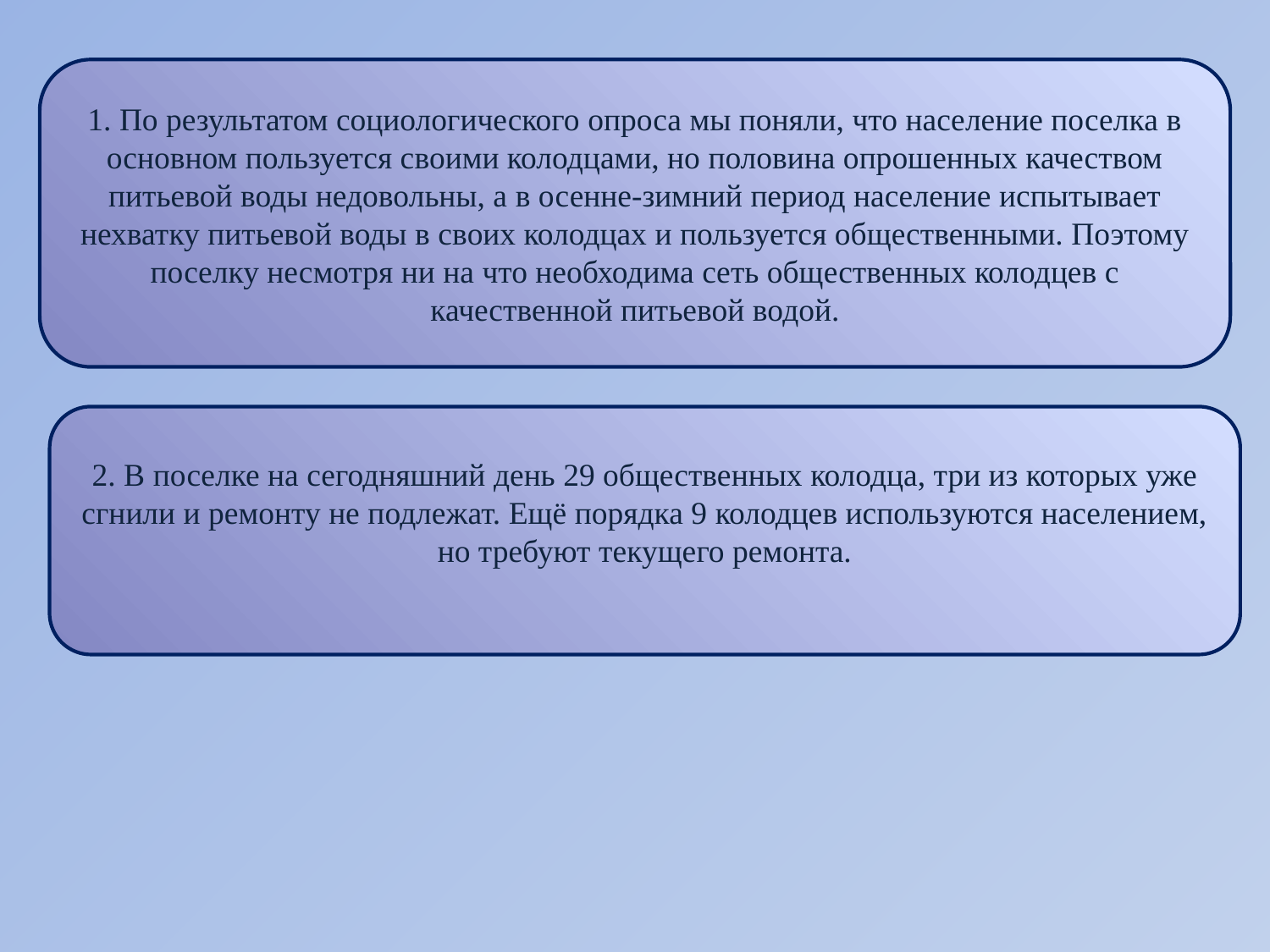

1. По результатом социологического опроса мы поняли, что население поселка в основном пользуется своими колодцами, но половина опрошенных качеством питьевой воды недовольны, а в осенне-зимний период население испытывает нехватку питьевой воды в своих колодцах и пользуется общественными. Поэтому поселку несмотря ни на что необходима сеть общественных колодцев с качественной питьевой водой.
2. В поселке на сегодняшний день 29 общественных колодца, три из которых уже сгнили и ремонту не подлежат. Ещё порядка 9 колодцев используются населением, но требуют текущего ремонта.